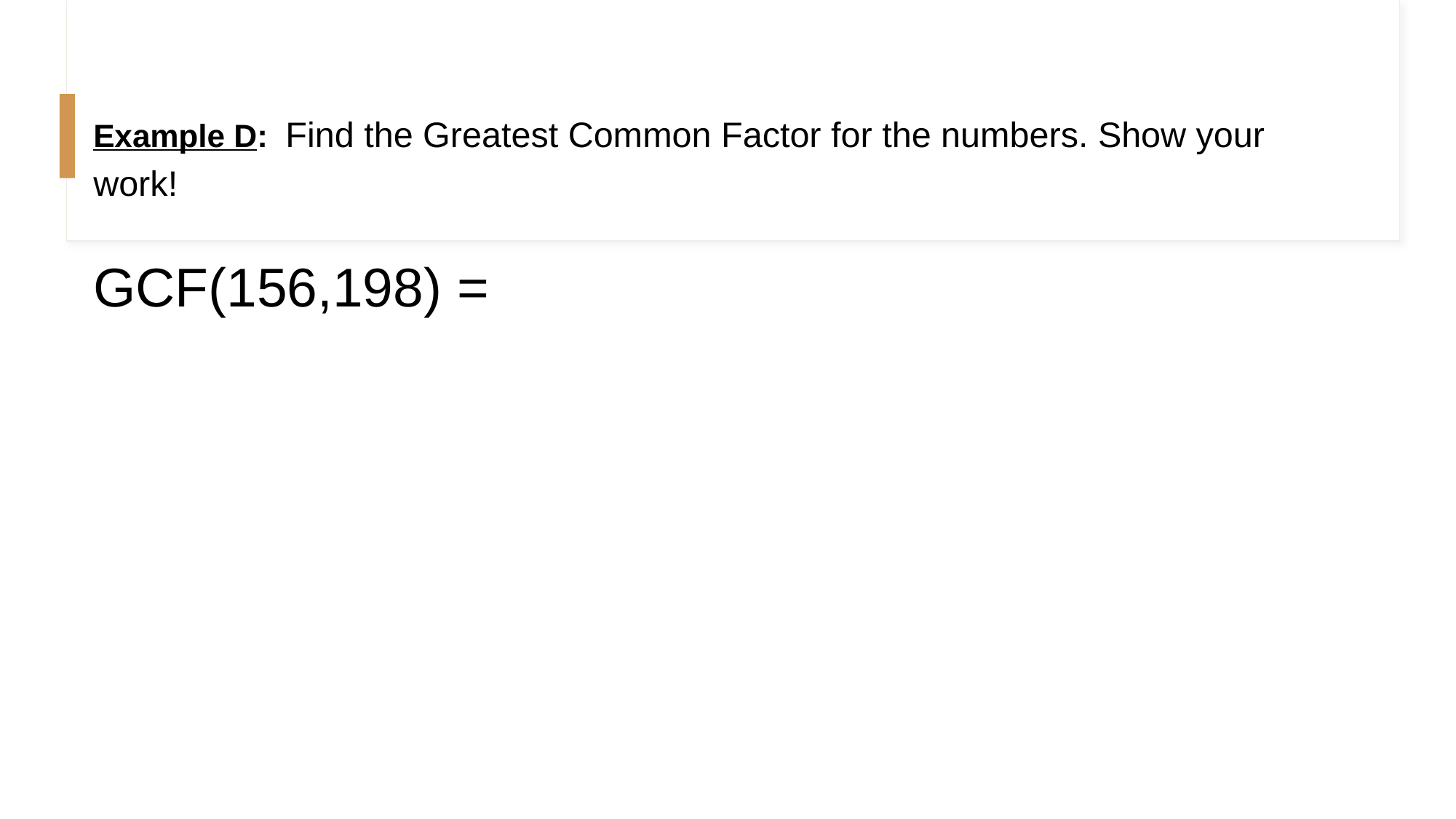

# Example D:  Find the Greatest Common Factor for the numbers. Show your work!
GCF(156,198) =